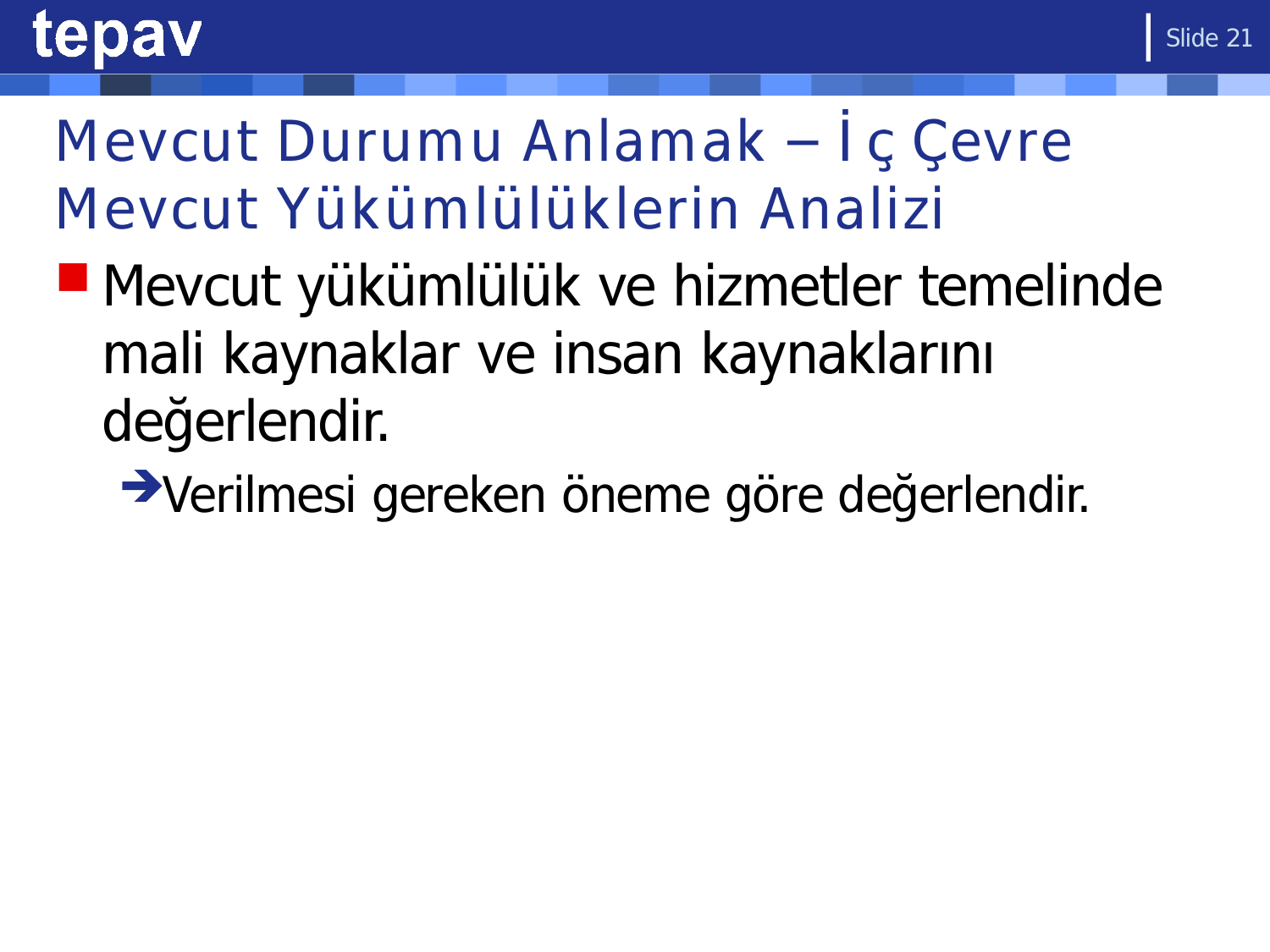

Slide 21
# Mevcut Durumu Anlamak – İç Çevre Mevcut Yükümlülüklerin Analizi
Mevcut yükümlülük ve hizmetler temelinde mali kaynaklar ve insan kaynaklarını değerlendir.
Verilmesi gereken öneme göre değerlendir.